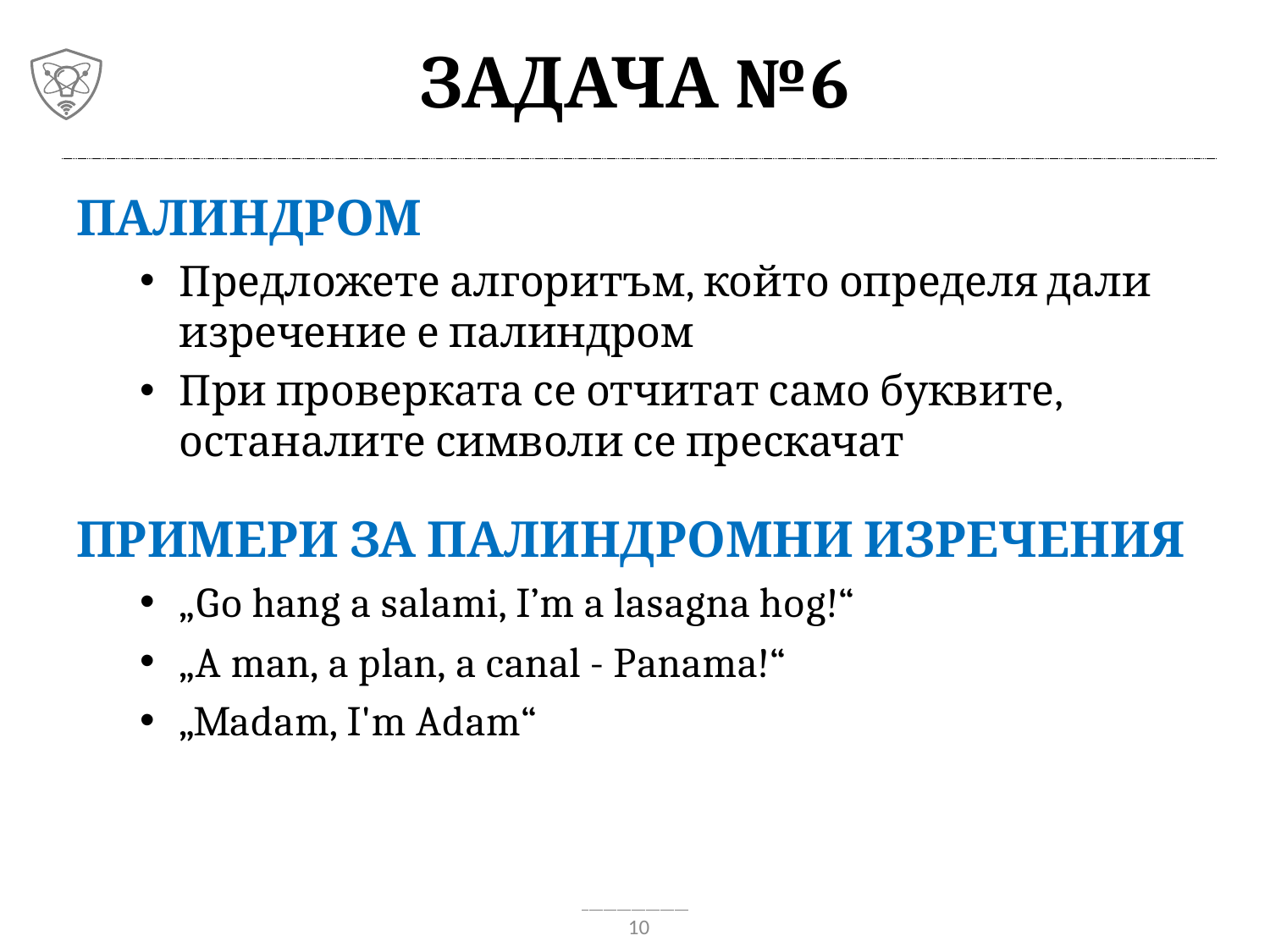

# Задача №6
Палиндром
Предложете алгоритъм, който определя дали изречение е палиндром
При проверката се отчитат само буквите, останалите символи се прескачат
Примери за палиндромни изречения
„Go hang a salami, I’m a lasagna hog!“
„A man, a plan, a canal - Panama!“
„Madam, I'm Adam“

10